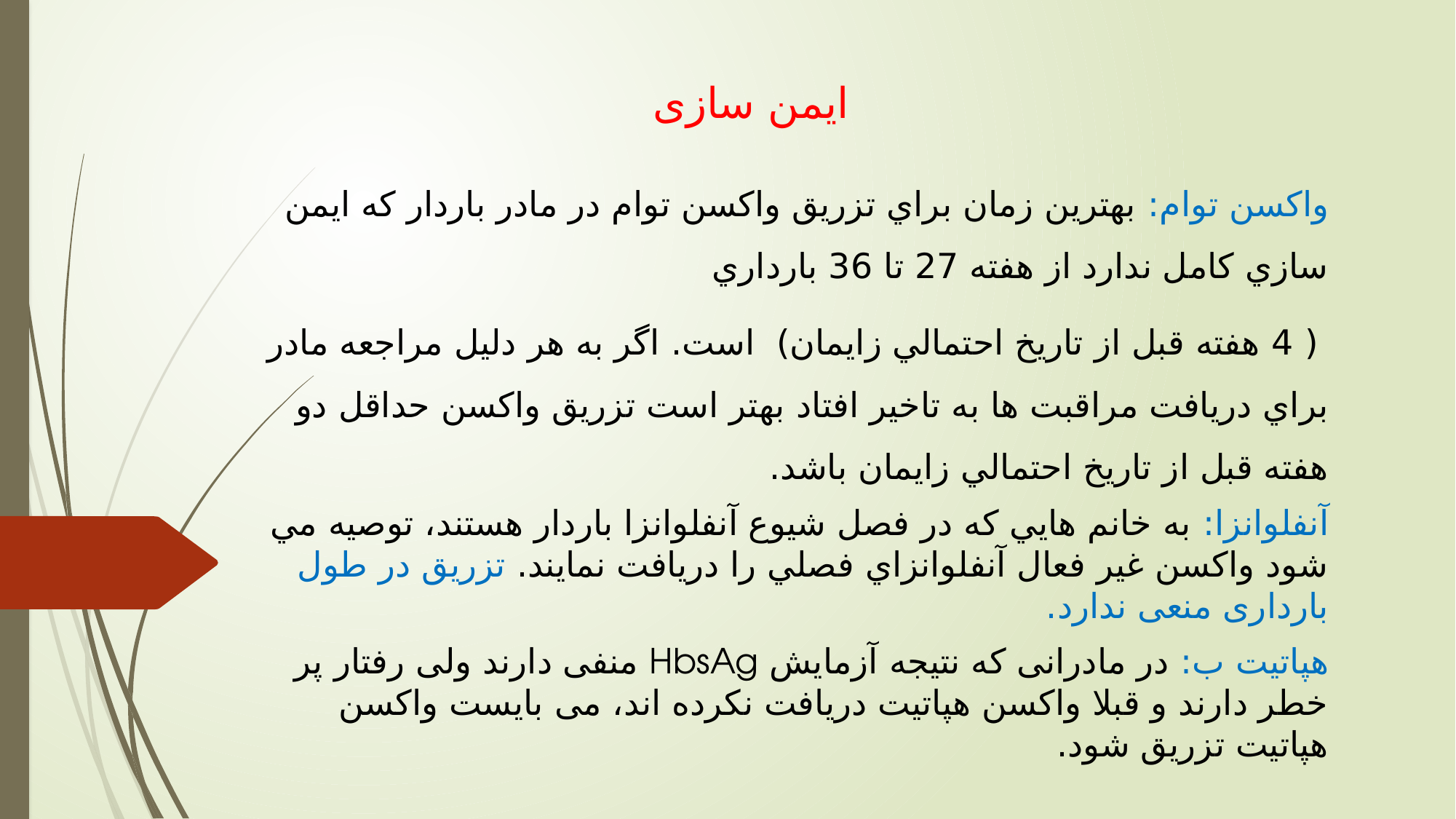

# ایمن سازی
واکسن توام: بهترين زمان براي تزريق واكسن توام در مادر باردار كه ايمن سازي كامل ندارد از هفته 27 تا 36 بارداري
 ( 4 هفته قبل از تاريخ احتمالي زايمان)  است. اگر به هر دليل مراجعه مادر براي دريافت مراقبت ها به تاخير افتاد بهتر است تزريق واكسن حداقل دو هفته قبل از تاريخ احتمالي زايمان باشد.
آنفلوانزا: به خانم هايي كه در فصل شيوع آنفلوانزا باردار هستند، توصيه مي شود واكسن غير فعال آنفلوانزاي فصلي را دريافت نمايند. تزریق در طول بارداری منعی ندارد.
هپاتیت ب: در مادرانی که نتیجه آزمایش HbsAg منفی دارند ولی رفتار پر خطر دارند و قبلا واکسن هپاتیت دریافت نکرده اند، می بایست واکسن هپاتیت تزریق شود.